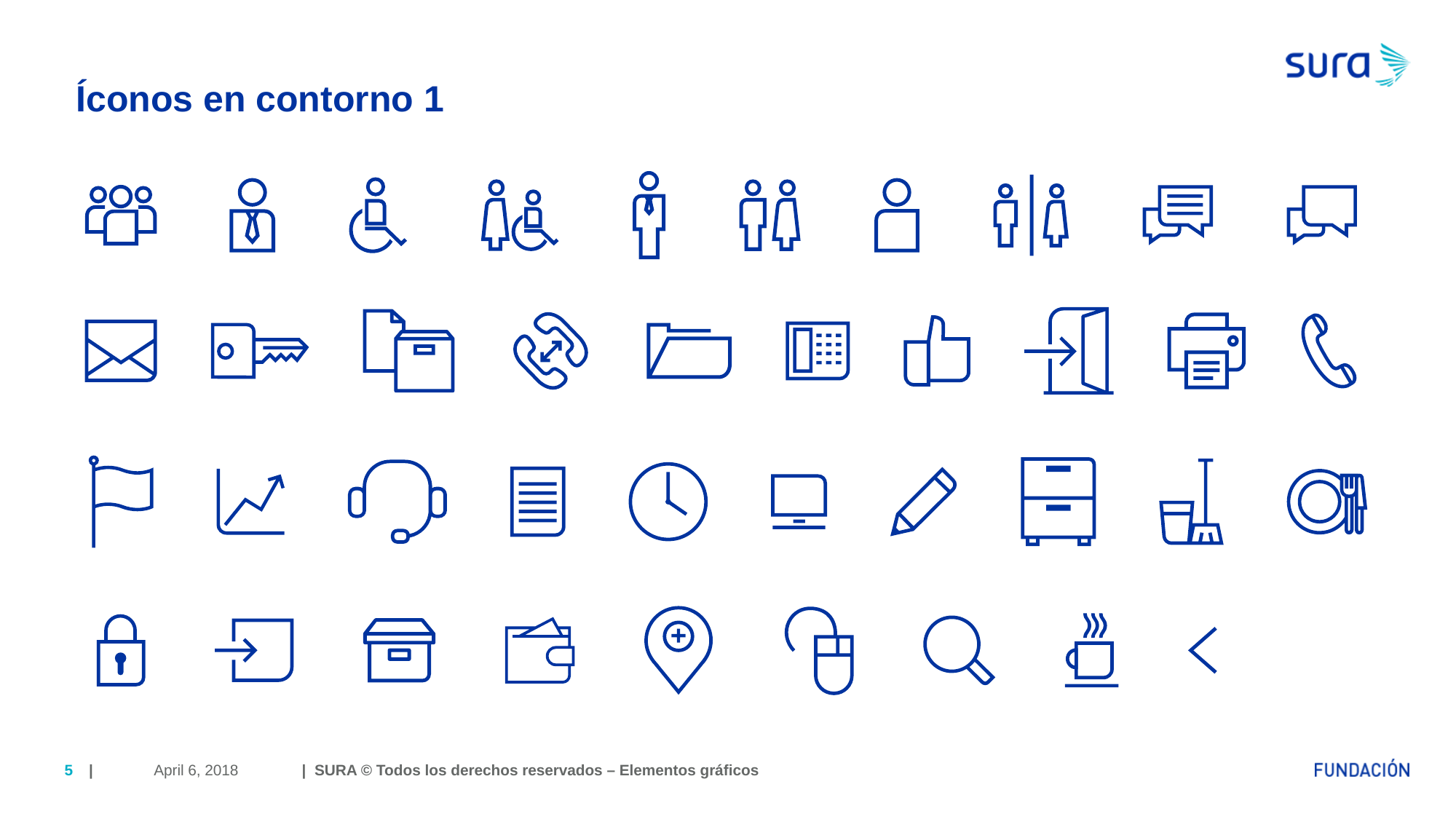

# Íconos en contorno 1

April 6, 2018
5
|                                                  |  SURA © Todos los derechos reservados – Elementos gráficos